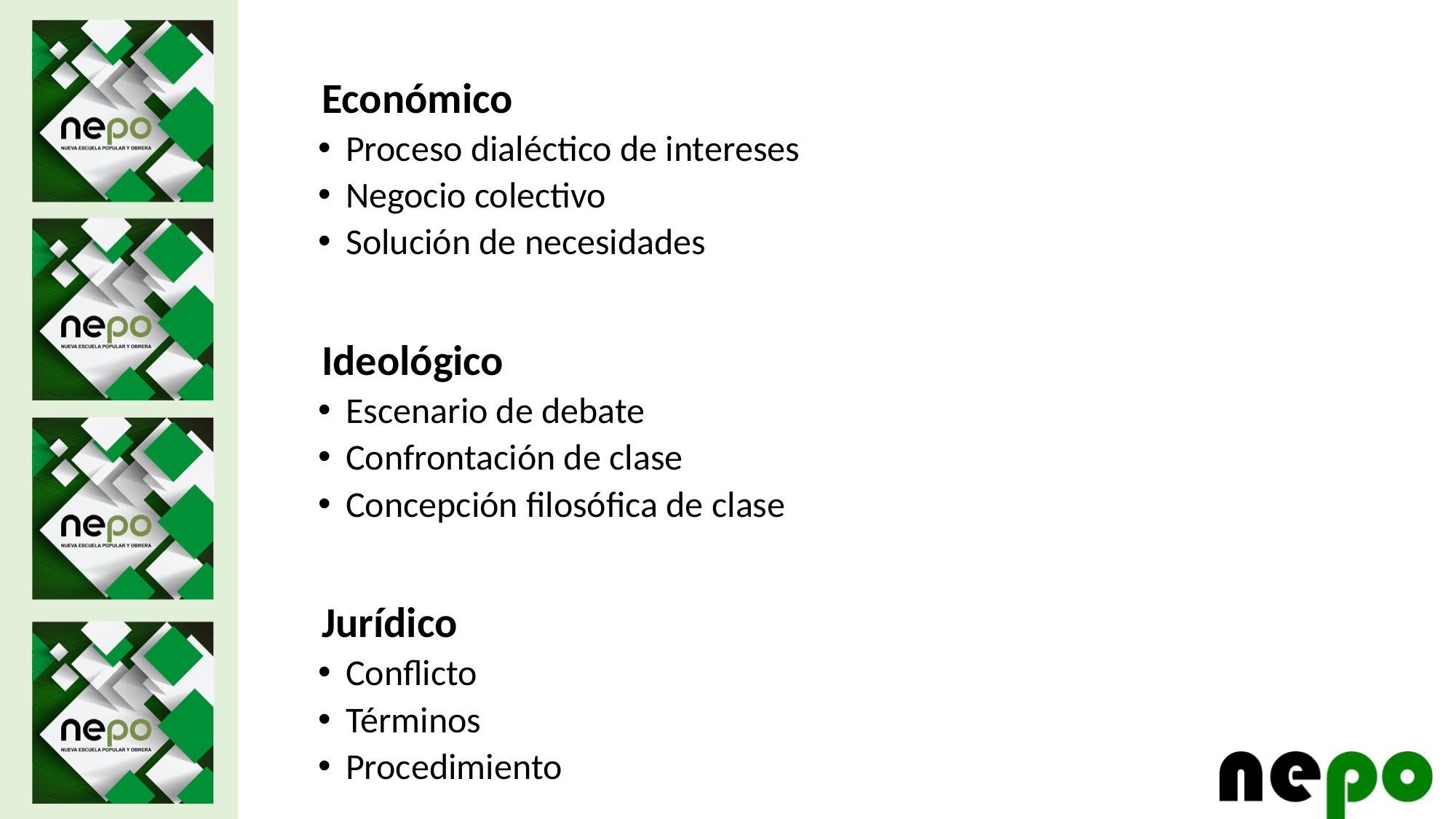

Económico
Proceso dialéctico de intereses
Negocio colectivo
Solución de necesidades

      Ideológico
Escenario de debate
Confrontación de clase
Concepción filosófica de clase

      Jurídico
Conflicto
Términos
Procedimiento